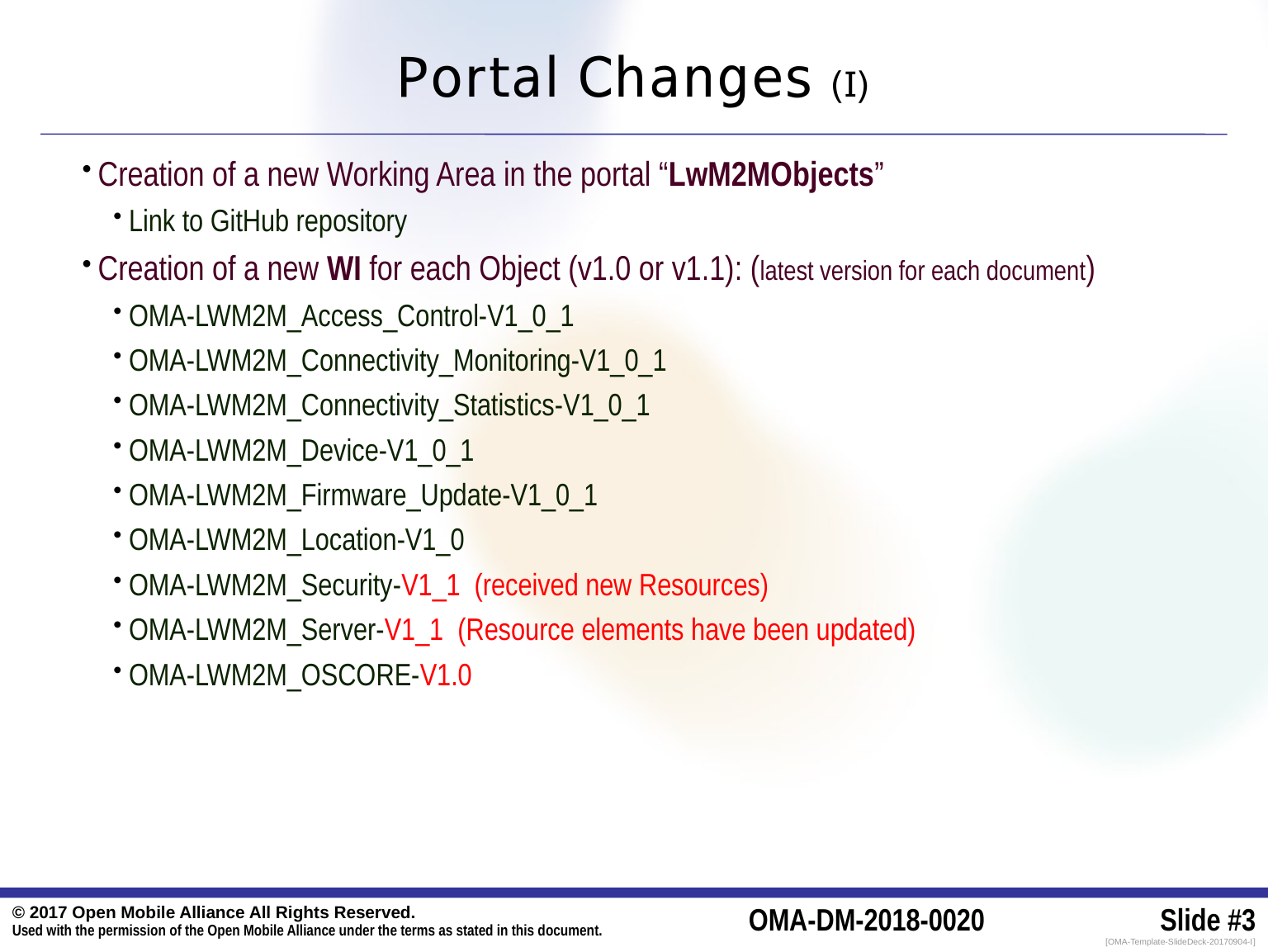

# Portal Changes (I)
Creation of a new Working Area in the portal “LwM2MObjects”
Link to GitHub repository
Creation of a new WI for each Object (v1.0 or v1.1): (latest version for each document)
OMA-LWM2M_Access_Control-V1_0_1
OMA-LWM2M_Connectivity_Monitoring-V1_0_1
OMA-LWM2M_Connectivity_Statistics-V1_0_1
OMA-LWM2M_Device-V1_0_1
OMA-LWM2M_Firmware_Update-V1_0_1
OMA-LWM2M_Location-V1_0
OMA-LWM2M_Security-V1_1  (received new Resources)
OMA-LWM2M_Server-V1_1  (Resource elements have been updated)
OMA-LWM2M_OSCORE-V1.0